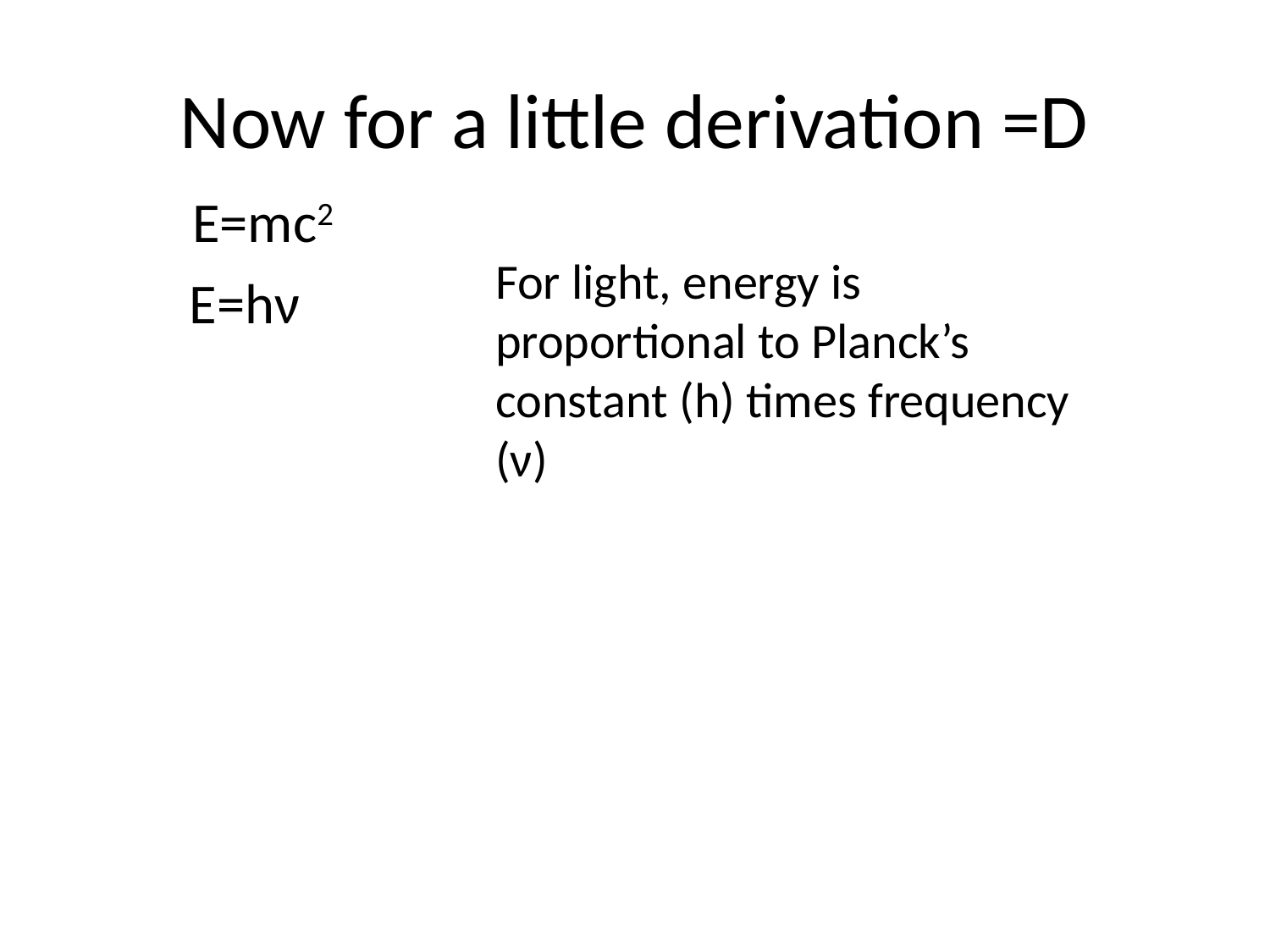

# Now for a little derivation =D
E=mc2
For light, energy is proportional to Planck’s constant (h) times frequency (ν)
E=hν